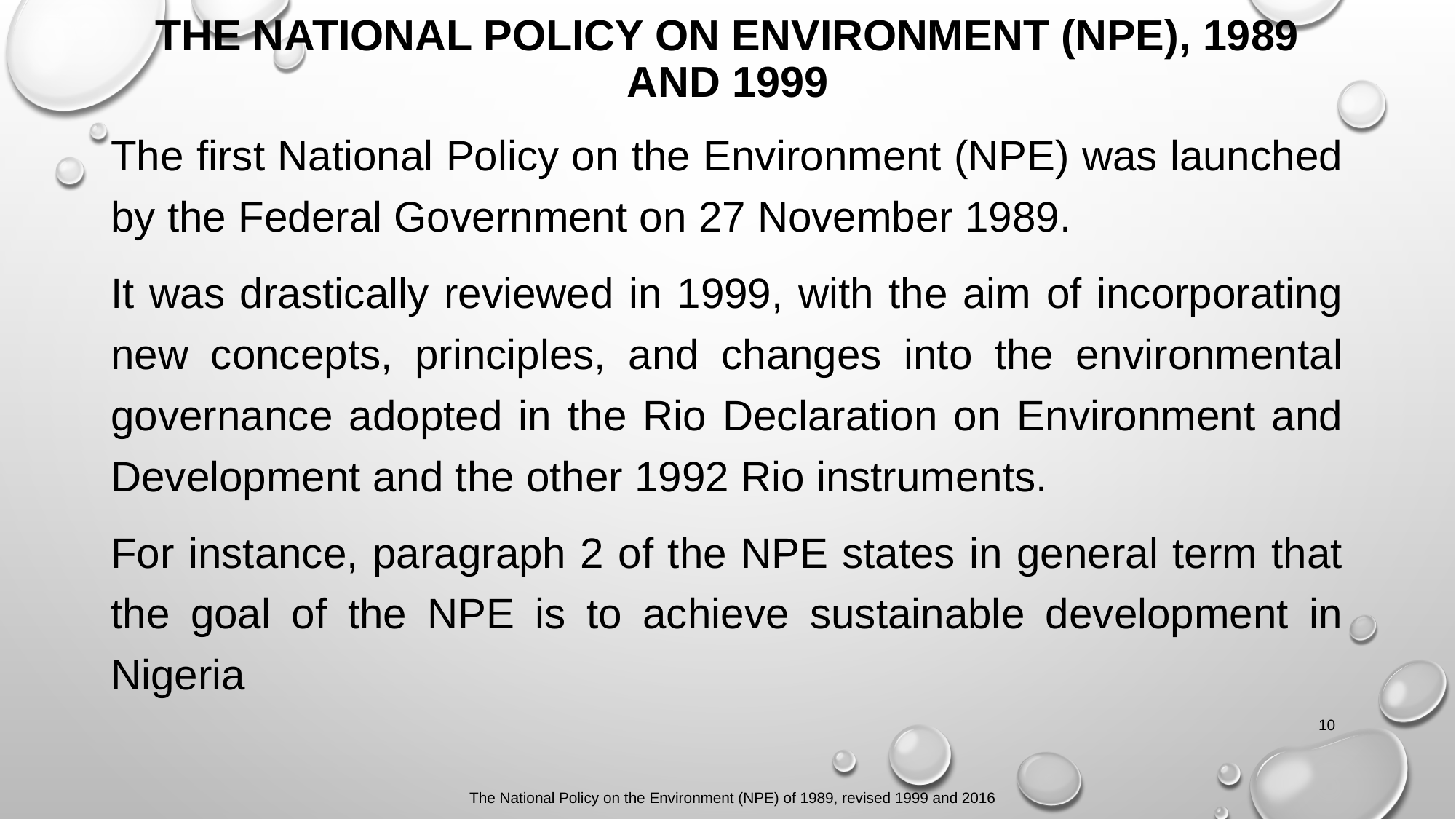

# The National Policy on environment (NPE), 1989 and 1999
The first National Policy on the Environment (NPE) was launched by the Federal Government on 27 November 1989.
It was drastically reviewed in 1999, with the aim of incorporating new concepts, principles, and changes into the environmental governance adopted in the Rio Declaration on Environment and Development and the other 1992 Rio instruments.
For instance, paragraph 2 of the NPE states in general term that the goal of the NPE is to achieve sustainable development in Nigeria
10
The National Policy on the Environment (NPE) of 1989, revised 1999 and 2016